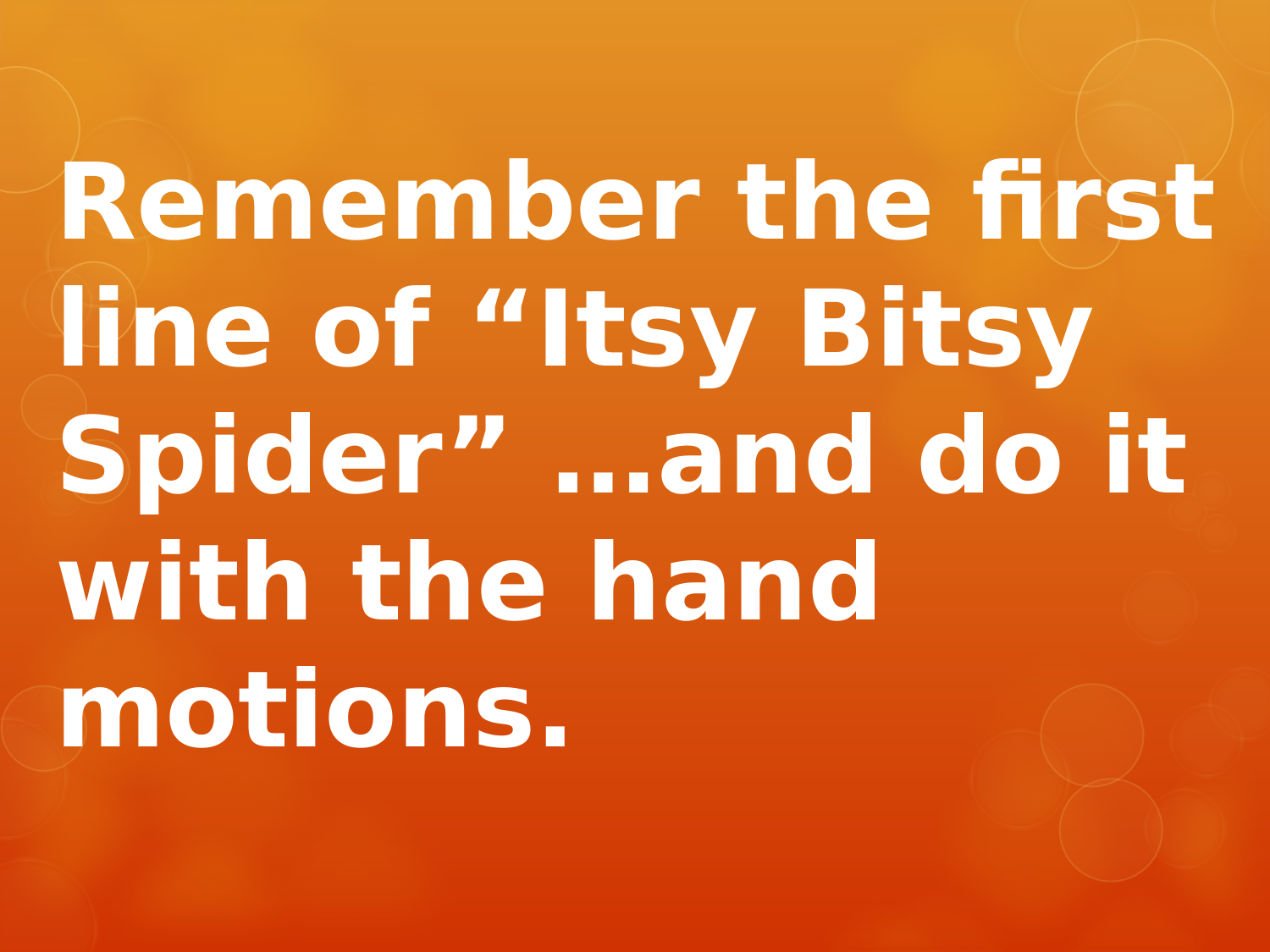

# Remember the first line of “Itsy Bitsy Spider” …and do it with the hand motions.